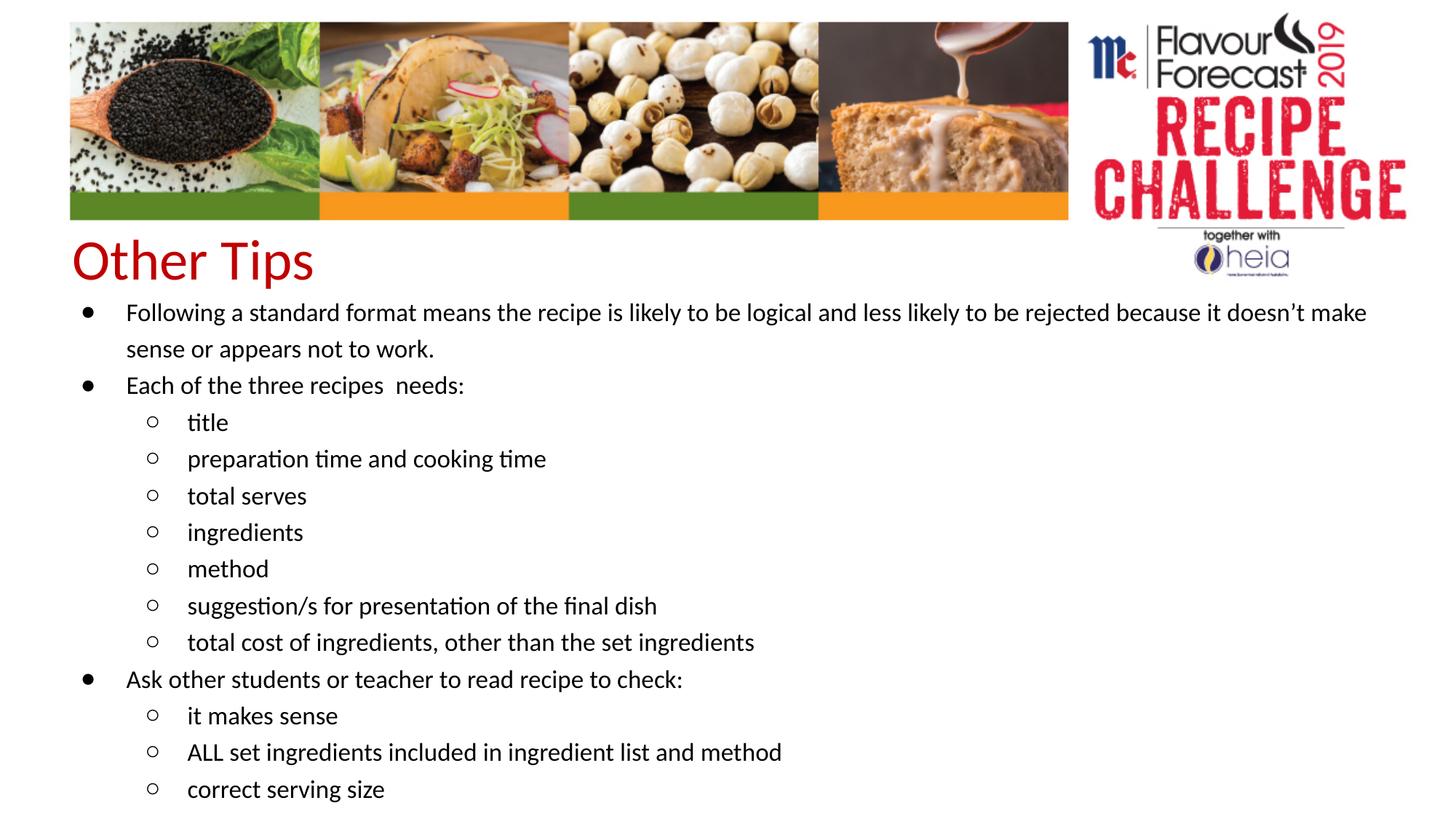

# Other Tips
Following a standard format means the recipe is likely to be logical and less likely to be rejected because it doesn’t make sense or appears not to work.
Each of the three recipes  needs:
title
preparation time and cooking time
total serves
ingredients
method
suggestion/s for presentation of the final dish
total cost of ingredients, other than the set ingredients
Ask other students or teacher to read recipe to check:
it makes sense
ALL set ingredients included in ingredient list and method
correct serving size